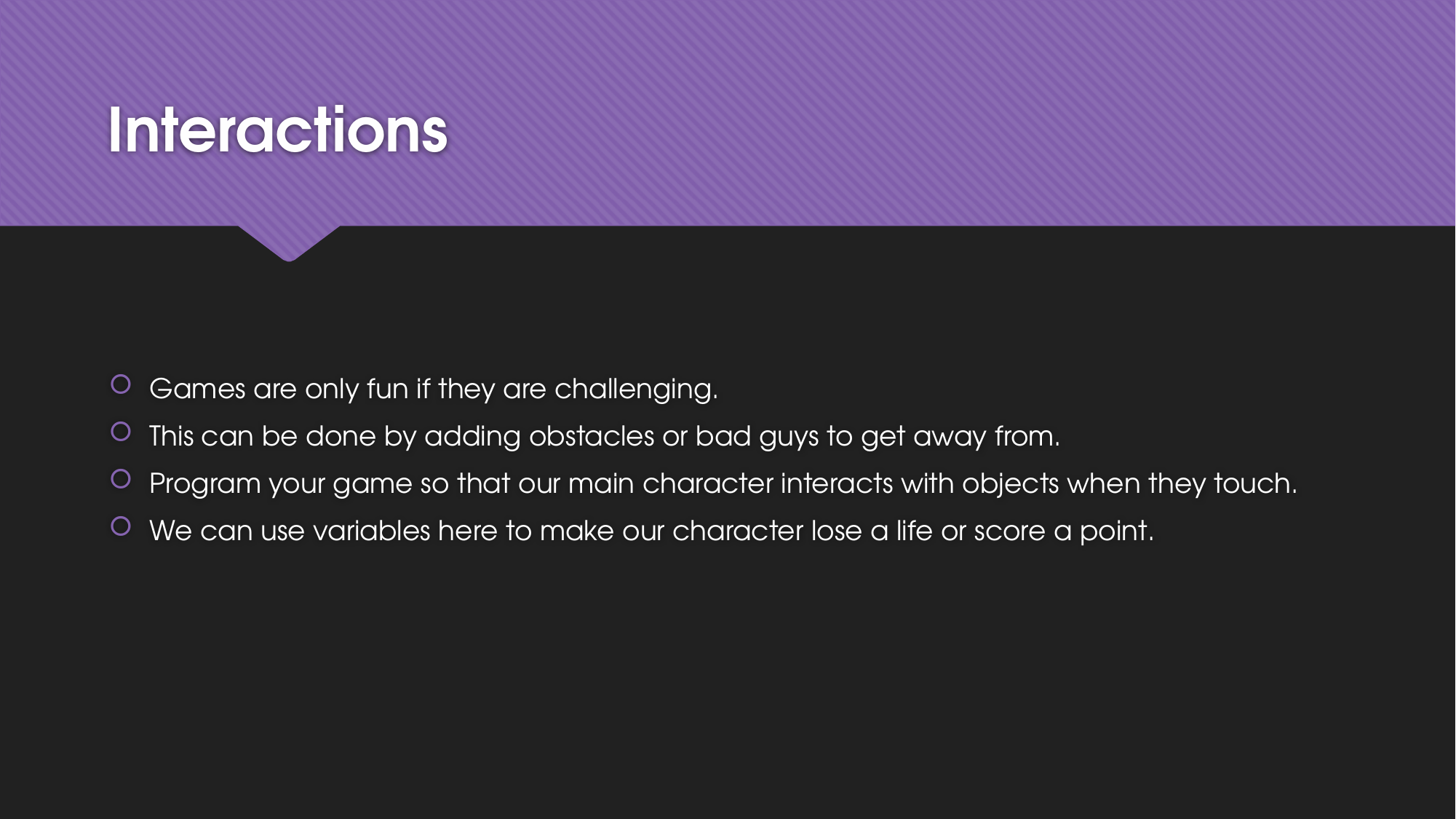

# Interactions
Games are only fun if they are challenging.
This can be done by adding obstacles or bad guys to get away from.
Program your game so that our main character interacts with objects when they touch.
We can use variables here to make our character lose a life or score a point.